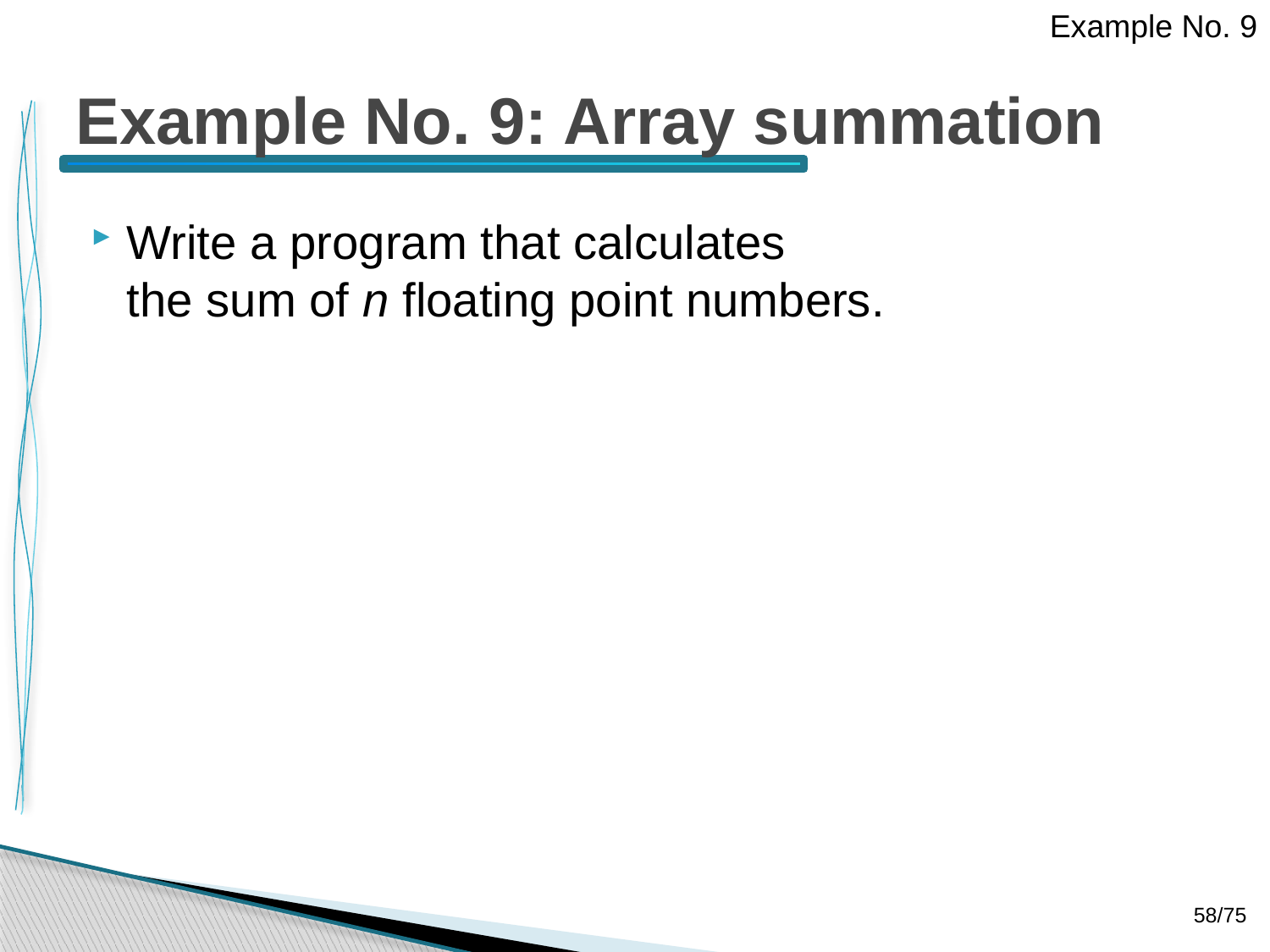

Example No. 9
# Example No. 9: Array summation
Write a program that calculates
the sum of n floating point numbers.